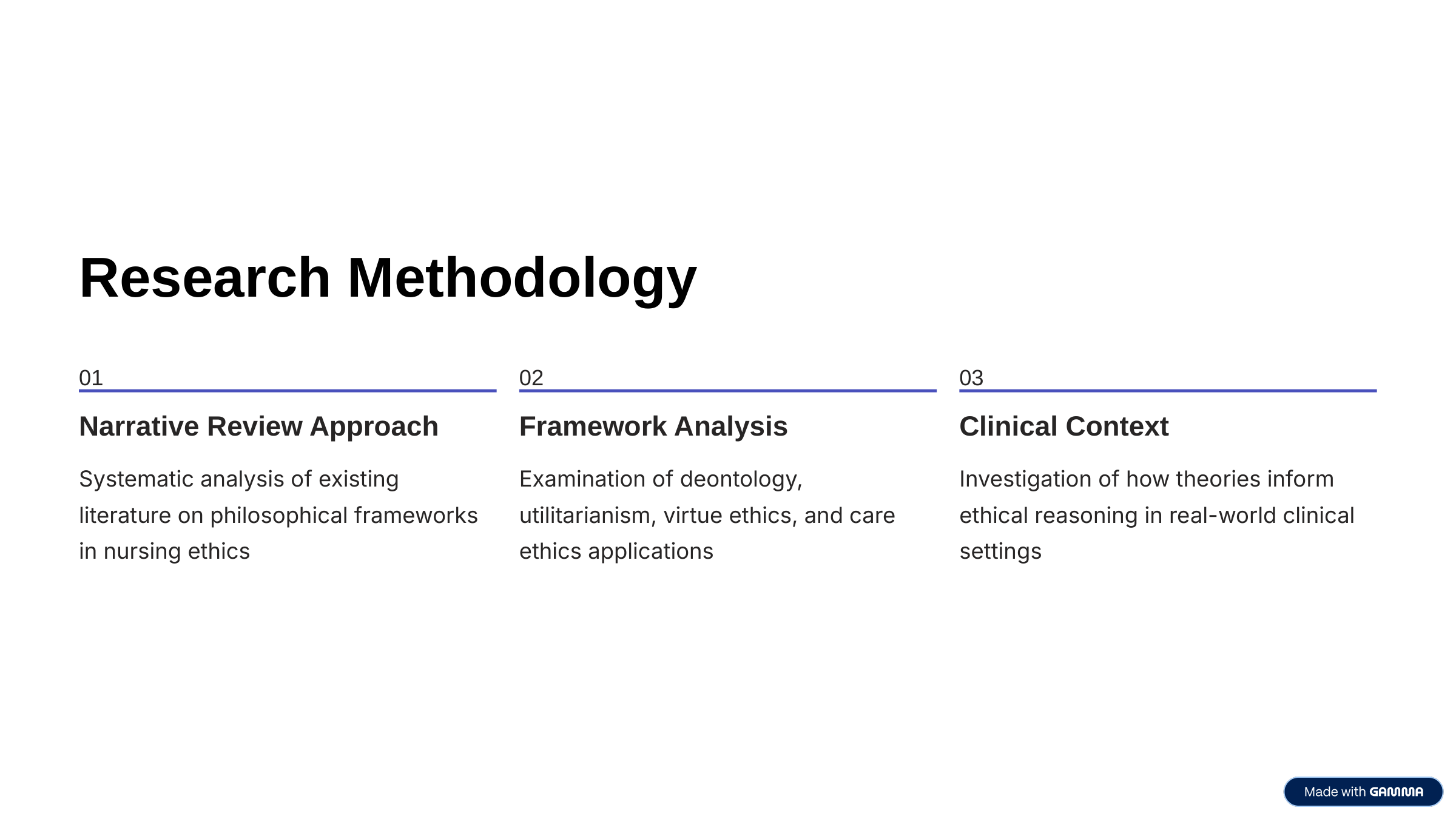

Research Methodology
01
02
03

Narrative Review Approach
Framework Analysis
Clinical Context
Systematic analysis of existing literature on philosophical frameworks in nursing ethics
Examination of deontology, utilitarianism, virtue ethics, and care ethics applications
Investigation of how theories inform ethical reasoning in real-world clinical settings